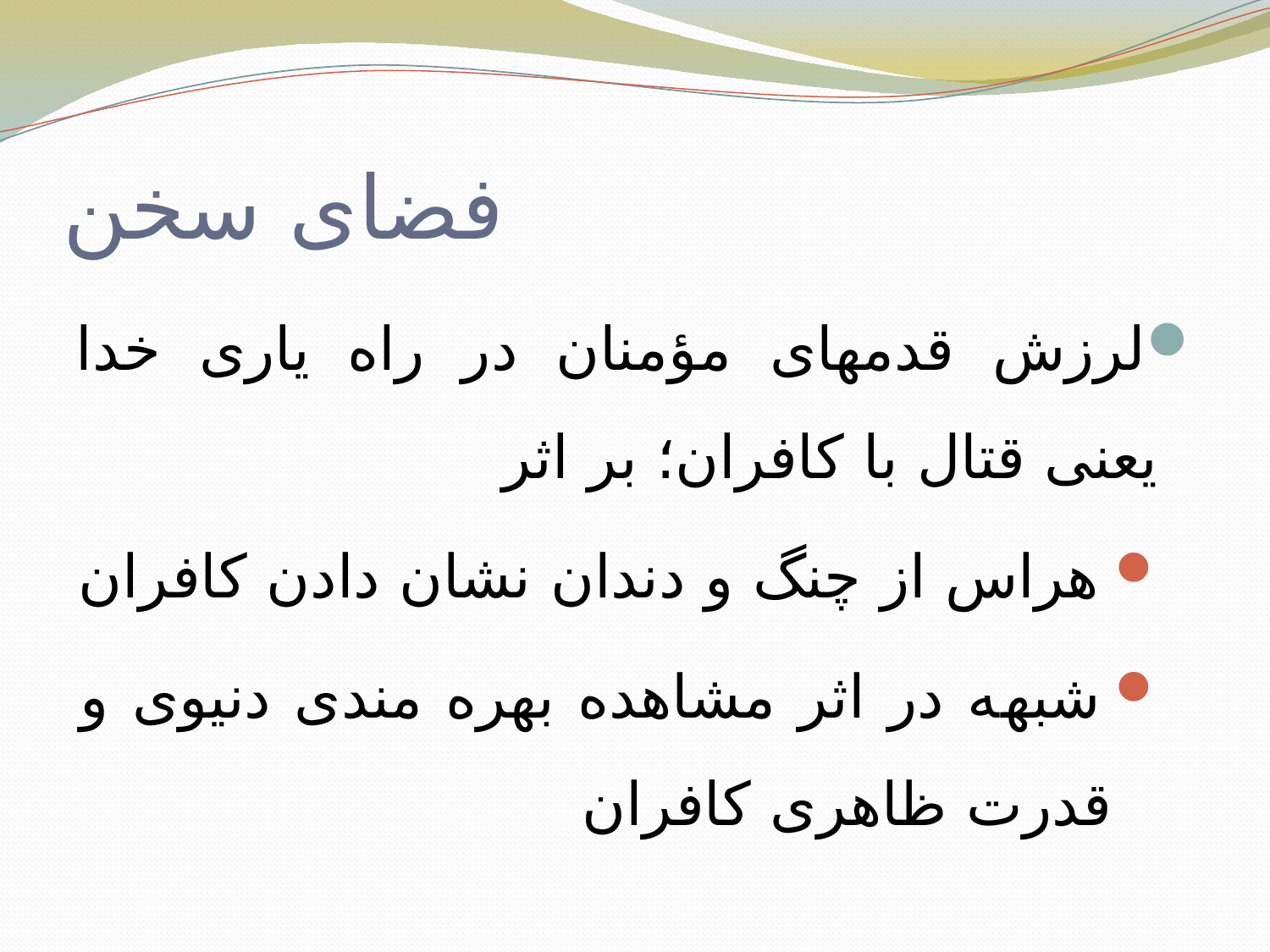

# فضای سخن
لرزش قدمهای مؤمنان در راه یاری خدا یعنی قتال با کافران؛ بر اثر
هراس از چنگ و دندان نشان دادن کافران
شبهه در اثر مشاهده بهره مندی دنیوی و قدرت ظاهری کافران